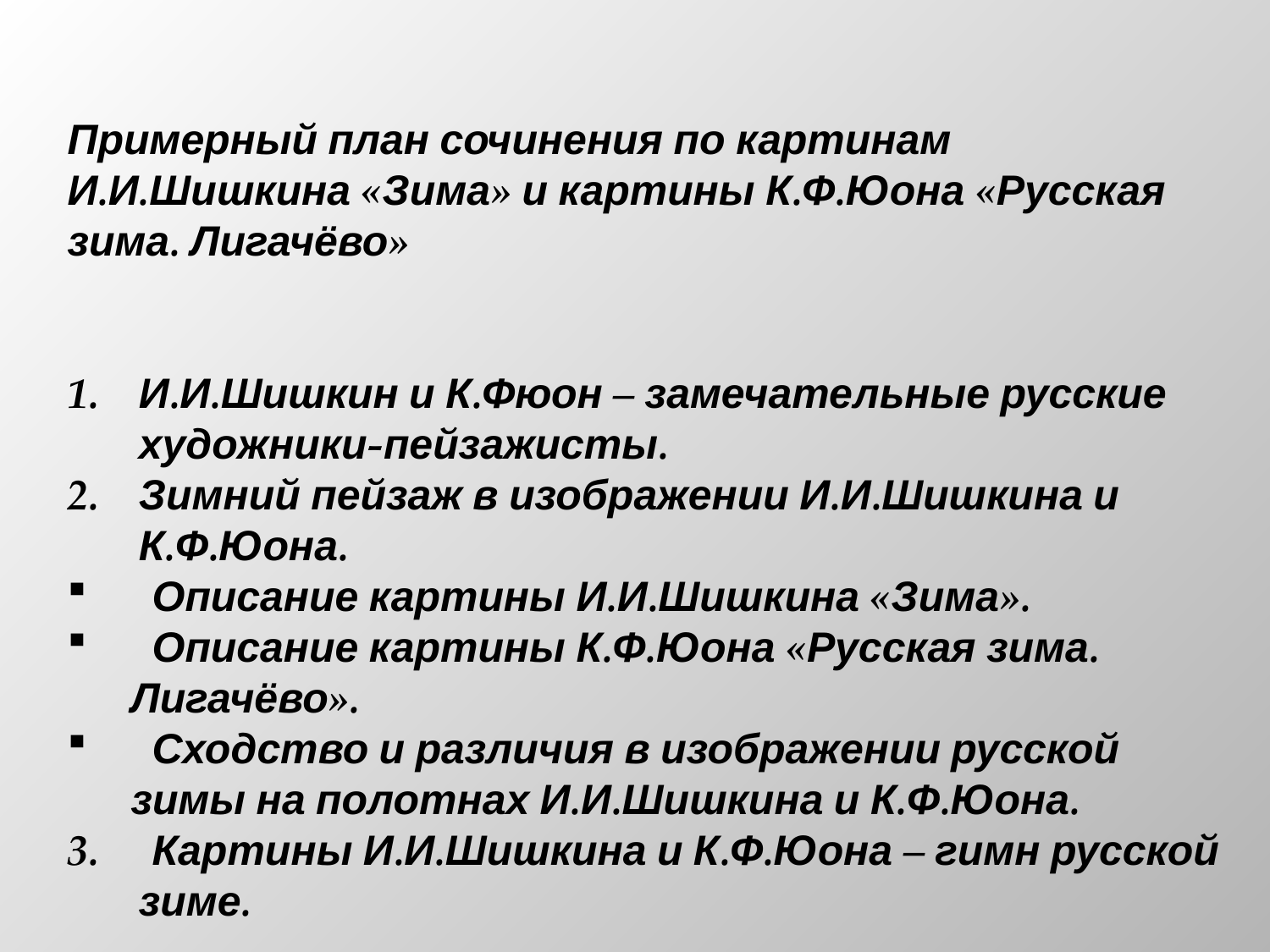

Примерный план сочинения по картинам И.И.Шишкина «Зима» и картины К.Ф.Юона «Русская зима. Лигачёво»

И.И.Шишкин и К.Фюон – замечательные русские  художники-пейзажисты.
Зимний пейзаж в изображении И.И.Шишкина и К.Ф.Юона.
  Описание картины И.И.Шишкина «Зима».
  Описание картины К.Ф.Юона «Русская зима. Лигачёво».
  Сходство и различия в изображении русской зимы на полотнах И.И.Шишкина и К.Ф.Юона.
3.     Картины И.И.Шишкина и К.Ф.Юона – гимн русской зиме.